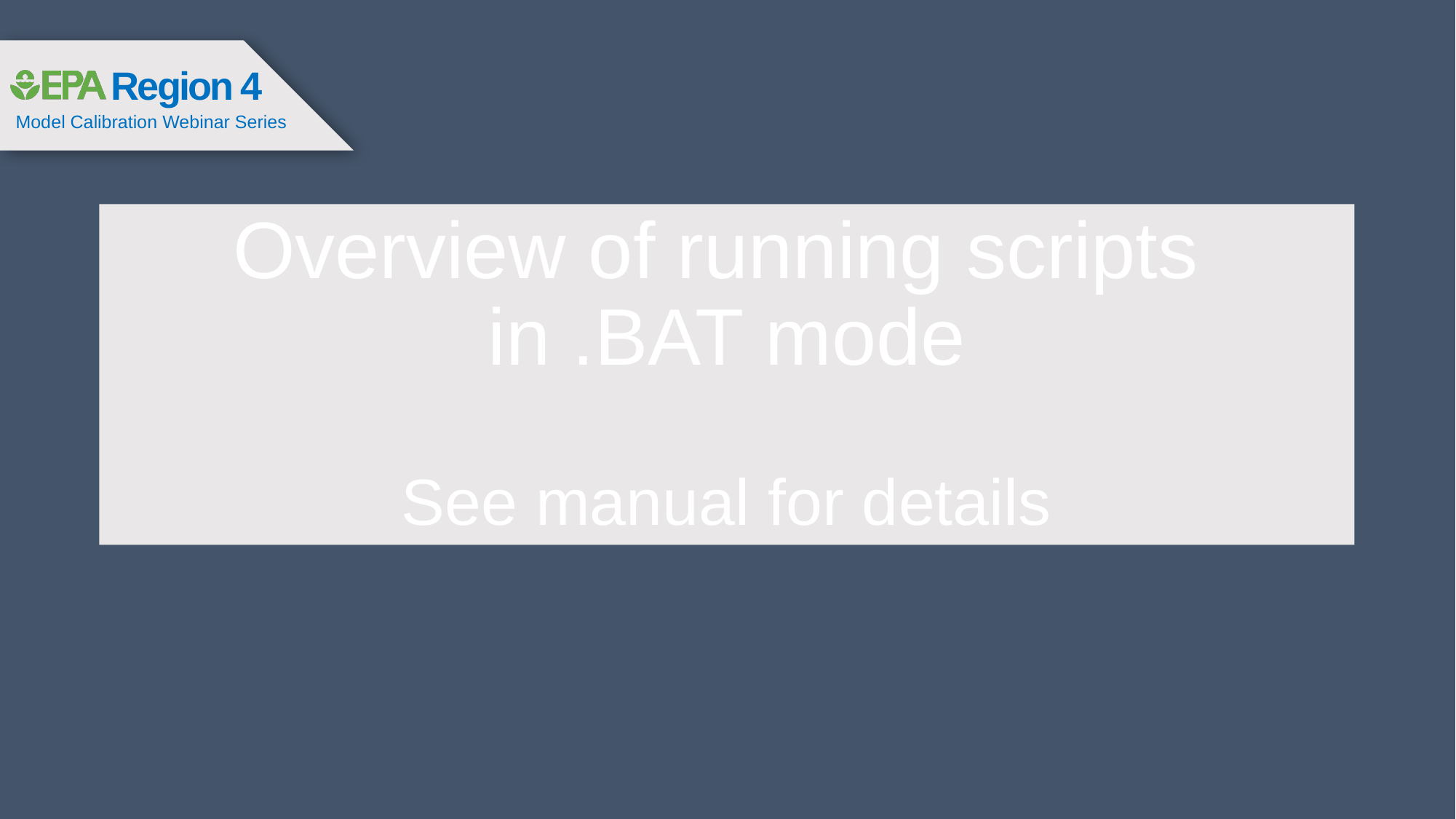

# Overview of running scripts in .BAT mode See manual for details